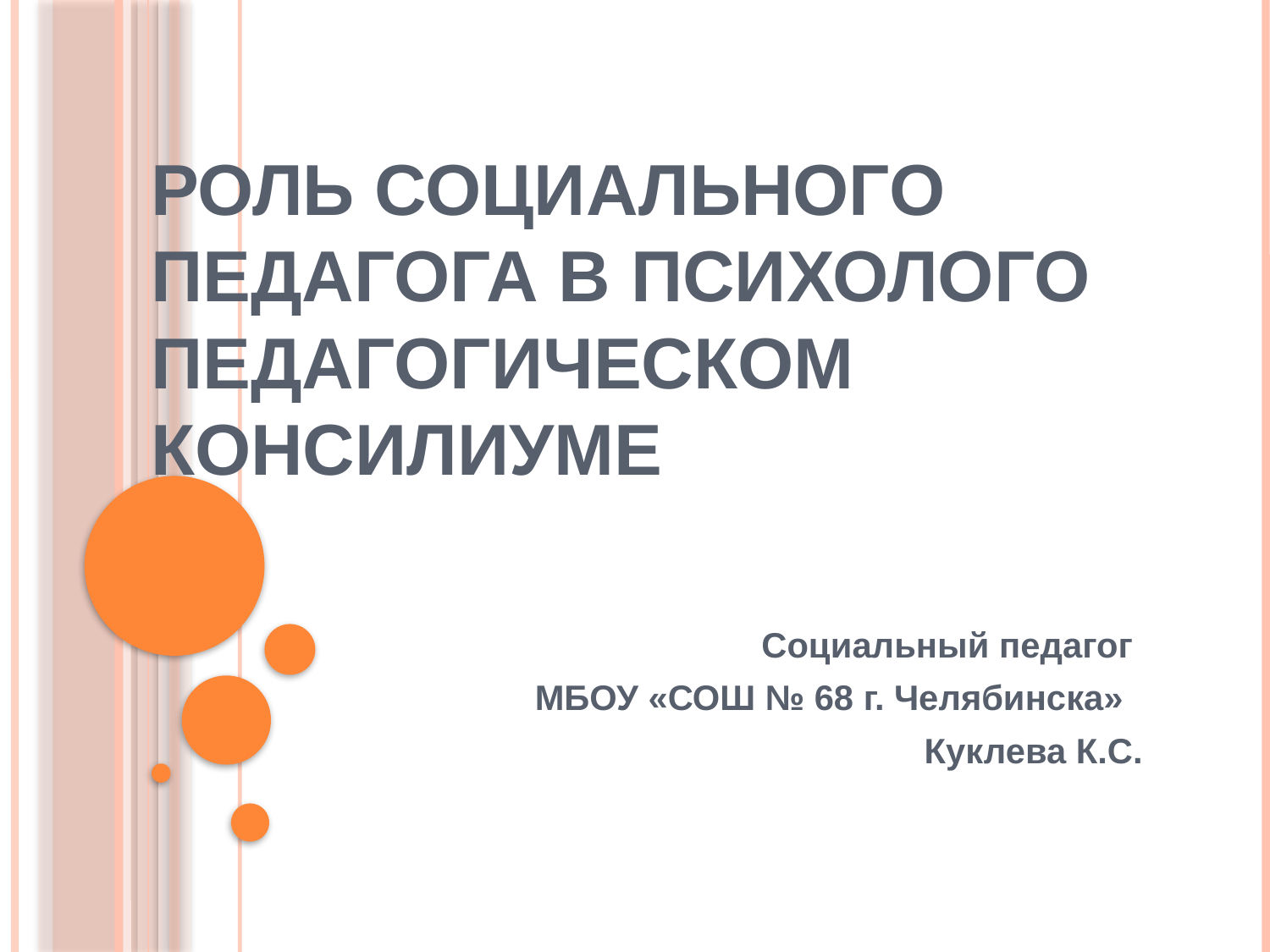

# Роль социального педагога в психолого педагогическом консилиуме
Социальный педагог
МБОУ «СОШ № 68 г. Челябинска»
Куклева К.С.